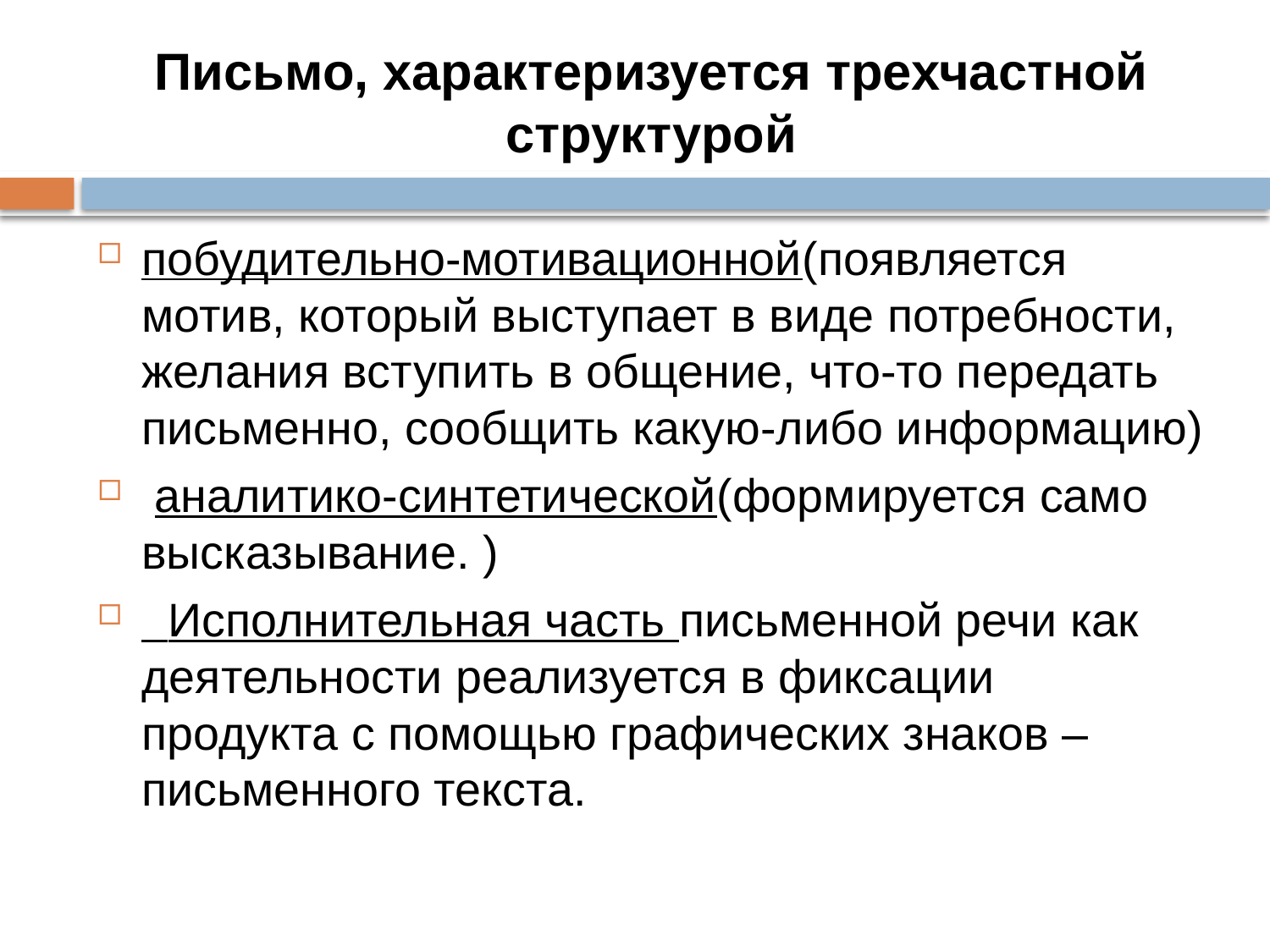

# Письмо, характеризуется трехчастной структурой
побудительно-мотивационной(появляется мотив, который выступает в виде потребности, желания вступить в общение, что-то передать письменно, сообщить какую-либо информацию)
 аналитико-синтетической(формируется само высказывание. )
  Исполнительная часть письменной речи как деятельности реализуется в фиксации продукта с помощью графических знаков – письменного текста.